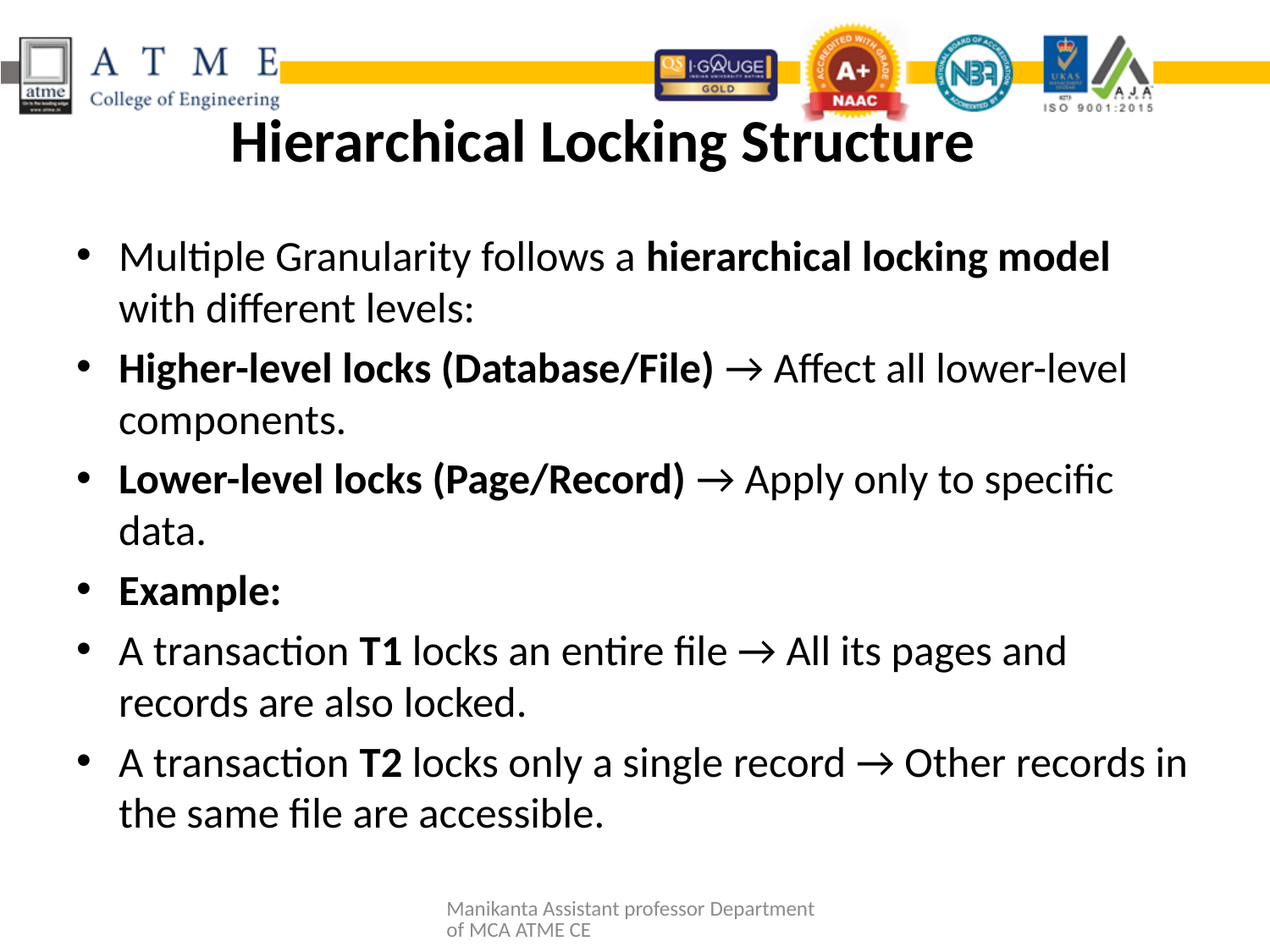

# Hierarchical Locking Structure
Multiple Granularity follows a hierarchical locking model with different levels:
Higher-level locks (Database/File) → Affect all lower-level components.
Lower-level locks (Page/Record) → Apply only to specific data.
Example:
A transaction T1 locks an entire file → All its pages and records are also locked.
A transaction T2 locks only a single record → Other records in the same file are accessible.

Manikanta Assistant professor Department of MCA ATME CE